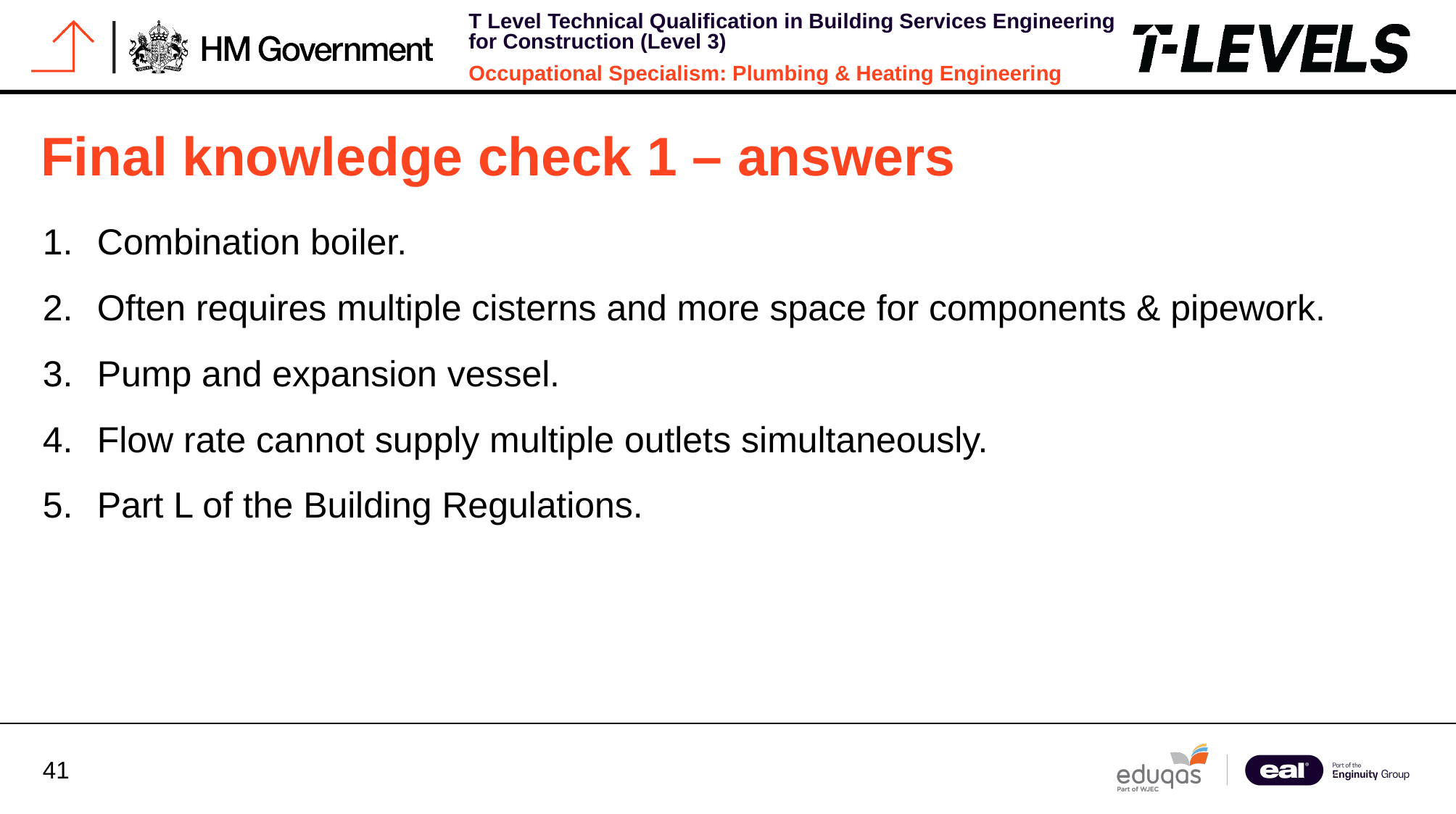

# Final knowledge check 1 – answers
Combination boiler.
Often requires multiple cisterns and more space for components & pipework.
Pump and expansion vessel.
Flow rate cannot supply multiple outlets simultaneously.
Part L of the Building Regulations.